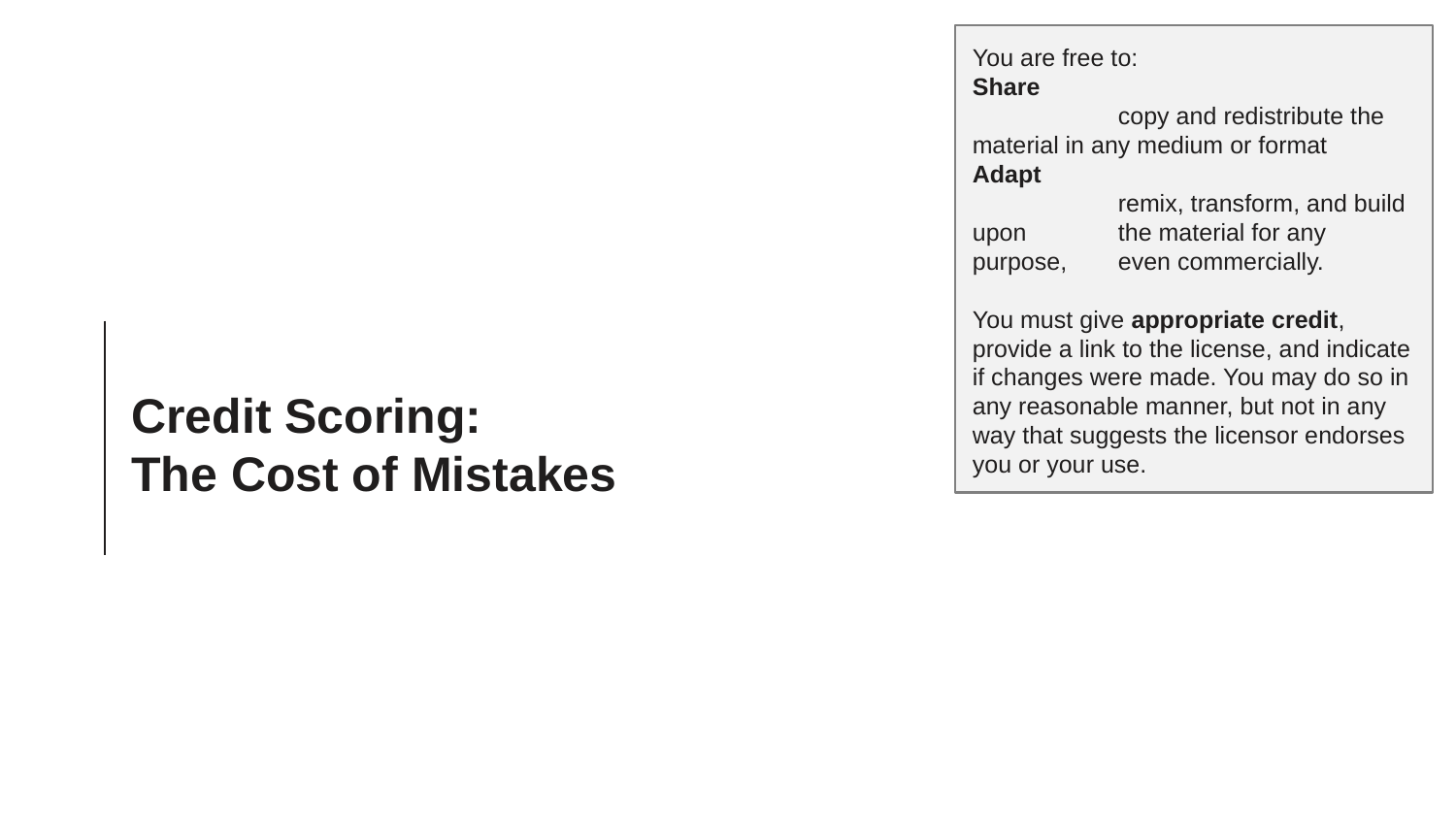

# Credit Scoring:                             The Cost of Mistakes